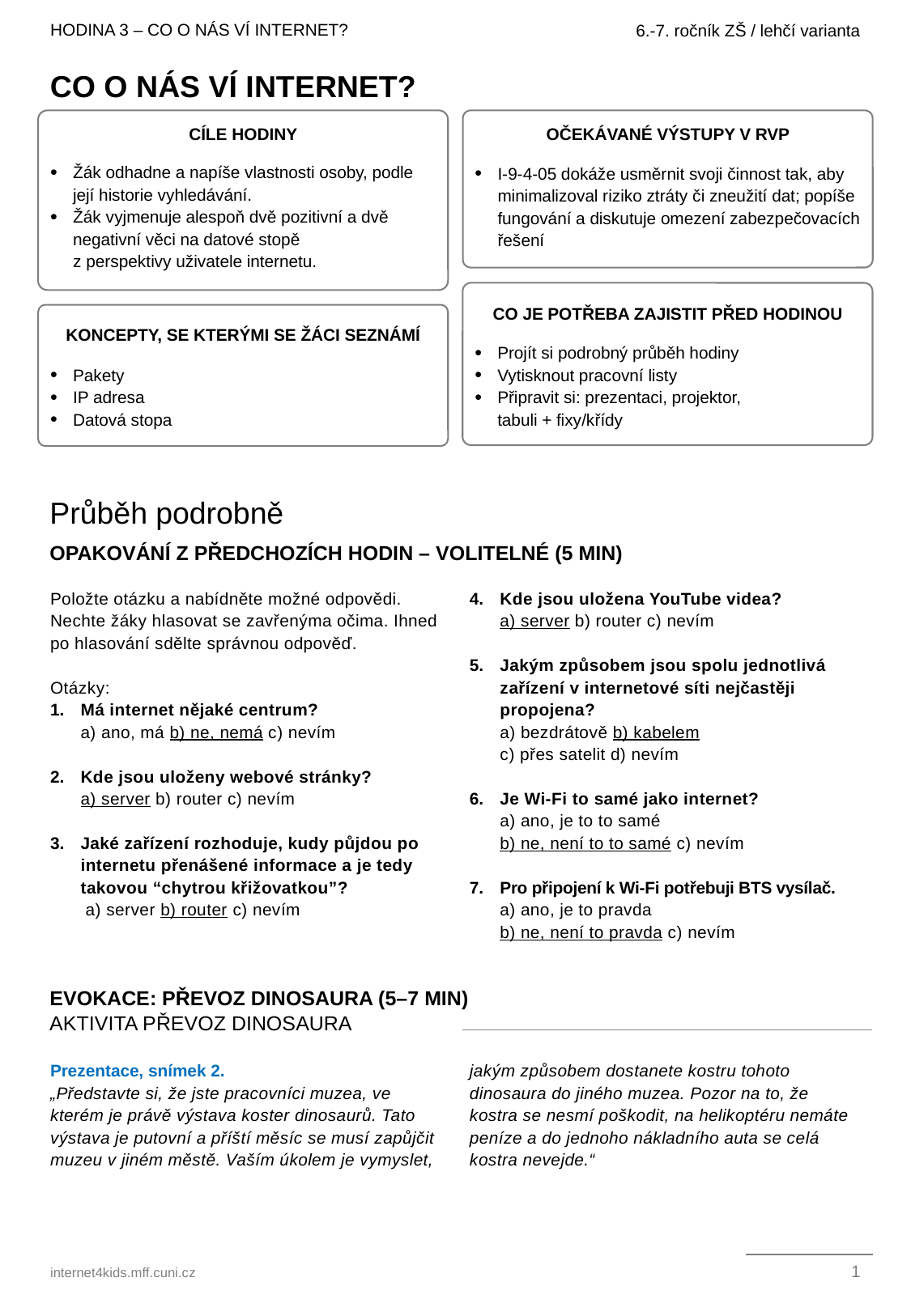

HODINA 3 – CO O NÁS VÍ INTERNET?
6.-7. ročník ZŠ / lehčí varianta
CO O NÁS VÍ INTERNET?
CÍLE HODINY
OČEKÁVANÉ VÝSTUPY V RVP

Žák odhadne a napíše vlastnosti osoby, podle její historie vyhledávání.
Žák vyjmenuje alespoň dvě pozitivní a dvě negativní věci na datové stopě
z perspektivy uživatele internetu.
I-9-4-05 dokáže usměrnit svoji činnost tak, aby minimalizoval riziko ztráty či zneužití dat; popíše fungování a diskutuje omezení zabezpečovacích řešení

CO JE POTŘEBA ZAJISTIT PŘED HODINOU

KONCEPTY, SE KTERÝMI SE ŽÁCI SEZNÁMÍ
Projít si podrobný průběh hodiny
Vytisknout pracovní listy
Připravit si: prezentaci, projektor,
tabuli + fixy/křídy
Pakety
IP adresa
Datová stopa
Průběh podrobně
Opakování z předchozích hodin – volitelné (5 min)
Položte otázku a nabídněte možné odpovědi. Nechte žáky hlasovat se zavřenýma očima. Ihned po hlasování sdělte správnou odpověď.

Otázky:
Má internet nějaké centrum?
a) ano, má b) ne, nemá c) nevím

Kde jsou uloženy webové stránky?
a) server b) router c) nevím

Jaké zařízení rozhoduje, kudy půjdou po internetu přenášené informace a je tedy takovou “chytrou křižovatkou”?
       a) server b) router c) nevím

Kde jsou uložena YouTube videa?
a) server b) router c) nevím

Jakým způsobem jsou spolu jednotlivá zařízení v internetové síti nejčastěji propojena?
a) bezdrátově b) kabelem
c) přes satelit d) nevím

Je Wi-Fi to samé jako internet?
a) ano, je to to samé
b) ne, není to to samé c) nevím

Pro připojení k Wi-Fi potřebuji BTS vysílač.
a) ano, je to pravda
b) ne, není to pravda c) nevím
Evokace: Převoz dinosaura (5–7 min)
Aktivita Převoz dinosaura
Prezentace, snímek 2.
„Představte si, že jste pracovníci muzea, ve kterém je právě výstava koster dinosaurů. Tato výstava je putovní a příští měsíc se musí zapůjčit muzeu v jiném městě. Vaším úkolem je vymyslet, jakým způsobem dostanete kostru tohoto dinosaura do jiného muzea. Pozor na to, že kostra se nesmí poškodit, na helikoptéru nemáte peníze a do jednoho nákladního auta se celá kostra nevejde.“
1
internet4kids.mff.cuni.cz